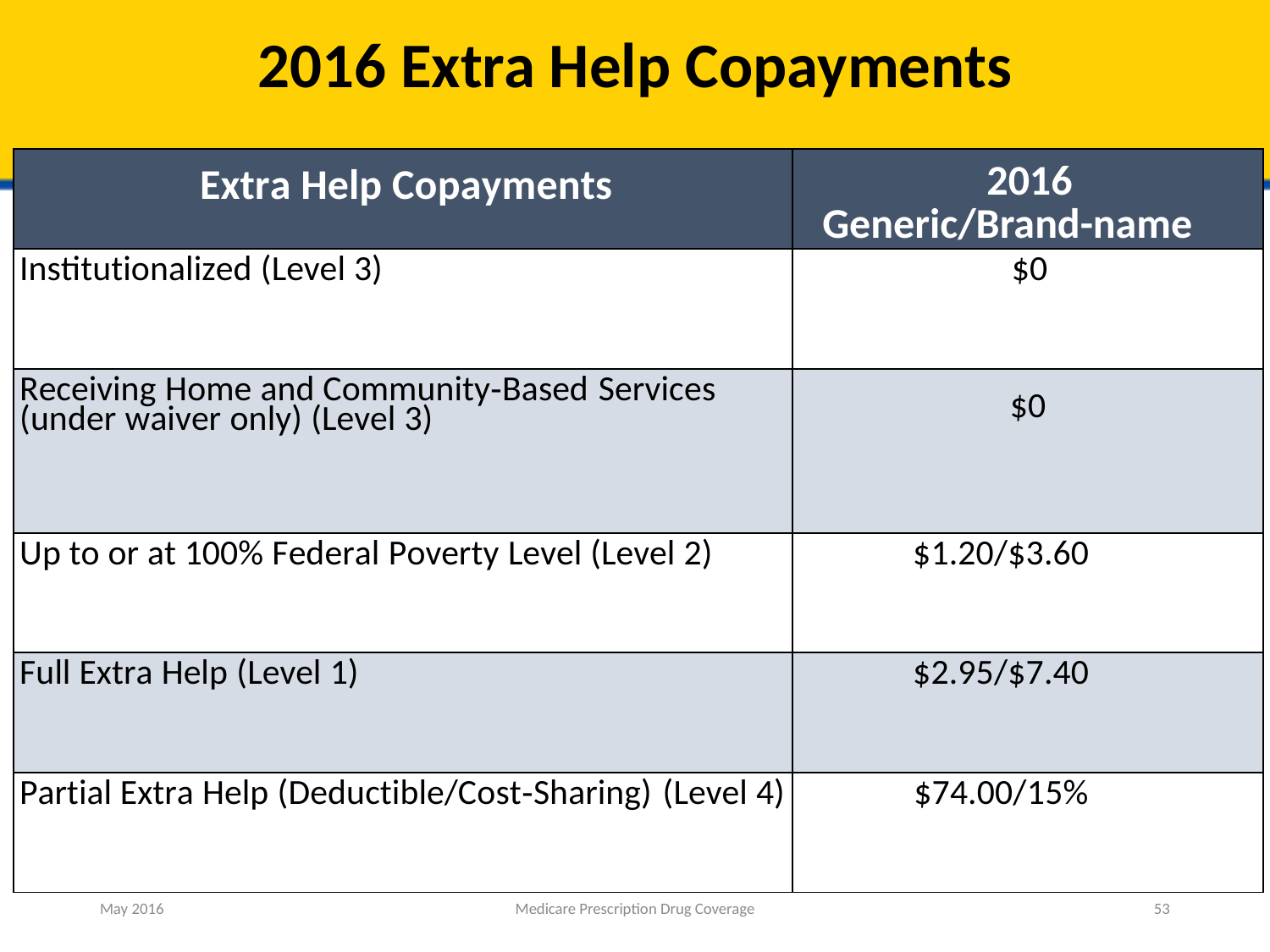

# 2016 Extra Help Copayments
| Extra Help Copayments | 2016 Generic/Brand-name |
| --- | --- |
| Institutionalized (Level 3) | $0 |
| Receiving Home and Community‐Based Services (under waiver only) (Level 3) | $0 |
| Up to or at 100% Federal Poverty Level (Level 2) | $1.20/$3.60 |
| Full Extra Help (Level 1) | $2.95/$7.40 |
| Partial Extra Help (Deductible/Cost‐Sharing) (Level 4) | $74.00/15% |
May 2016
Medicare Prescription Drug Coverage
53